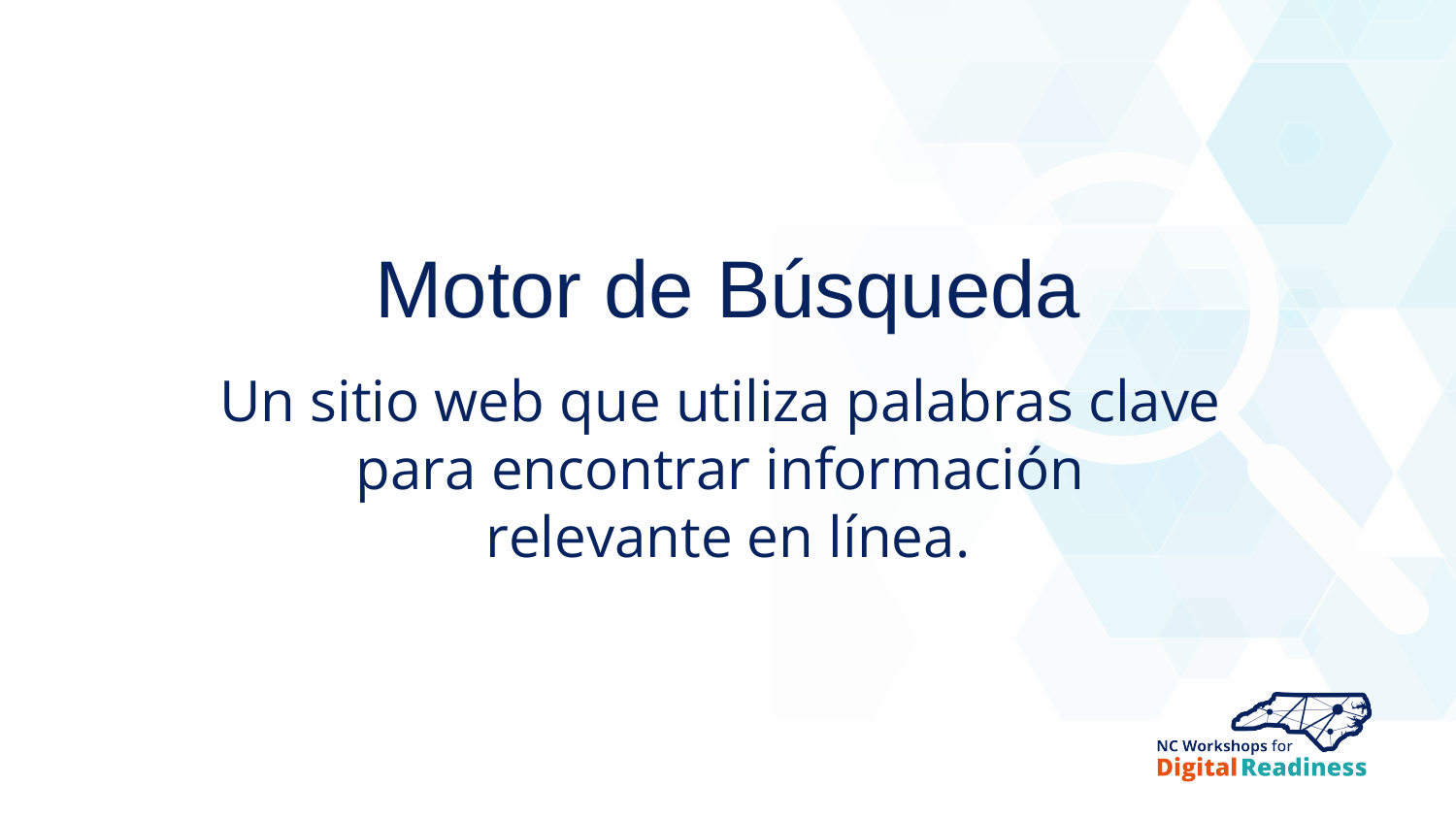

# Motor de Búsqueda
Un sitio web que utiliza palabras clave
para encontrar información
relevante en línea.